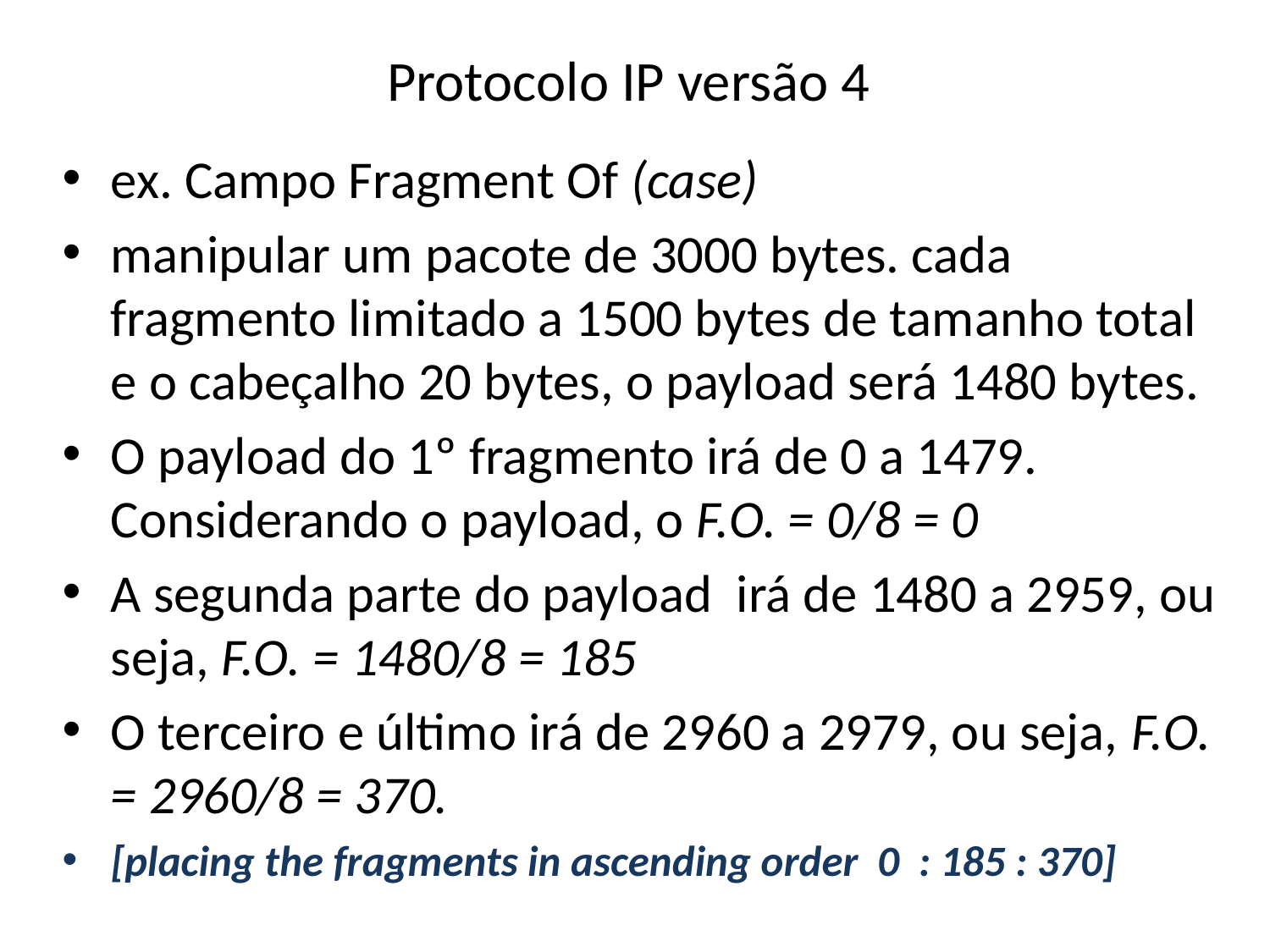

# Protocolo IP versão 4
ex. Campo Fragment Of (case)
manipular um pacote de 3000 bytes. cada fragmento limitado a 1500 bytes de tamanho total e o cabeçalho 20 bytes, o payload será 1480 bytes.
O payload do 1º fragmento irá de 0 a 1479. Considerando o payload, o F.O. = 0/8 = 0
A segunda parte do payload  irá de 1480 a 2959, ou seja, F.O. = 1480/8 = 185
O terceiro e último irá de 2960 a 2979, ou seja, F.O. = 2960/8 = 370.
[placing the fragments in ascending order  0  : 185 : 370]